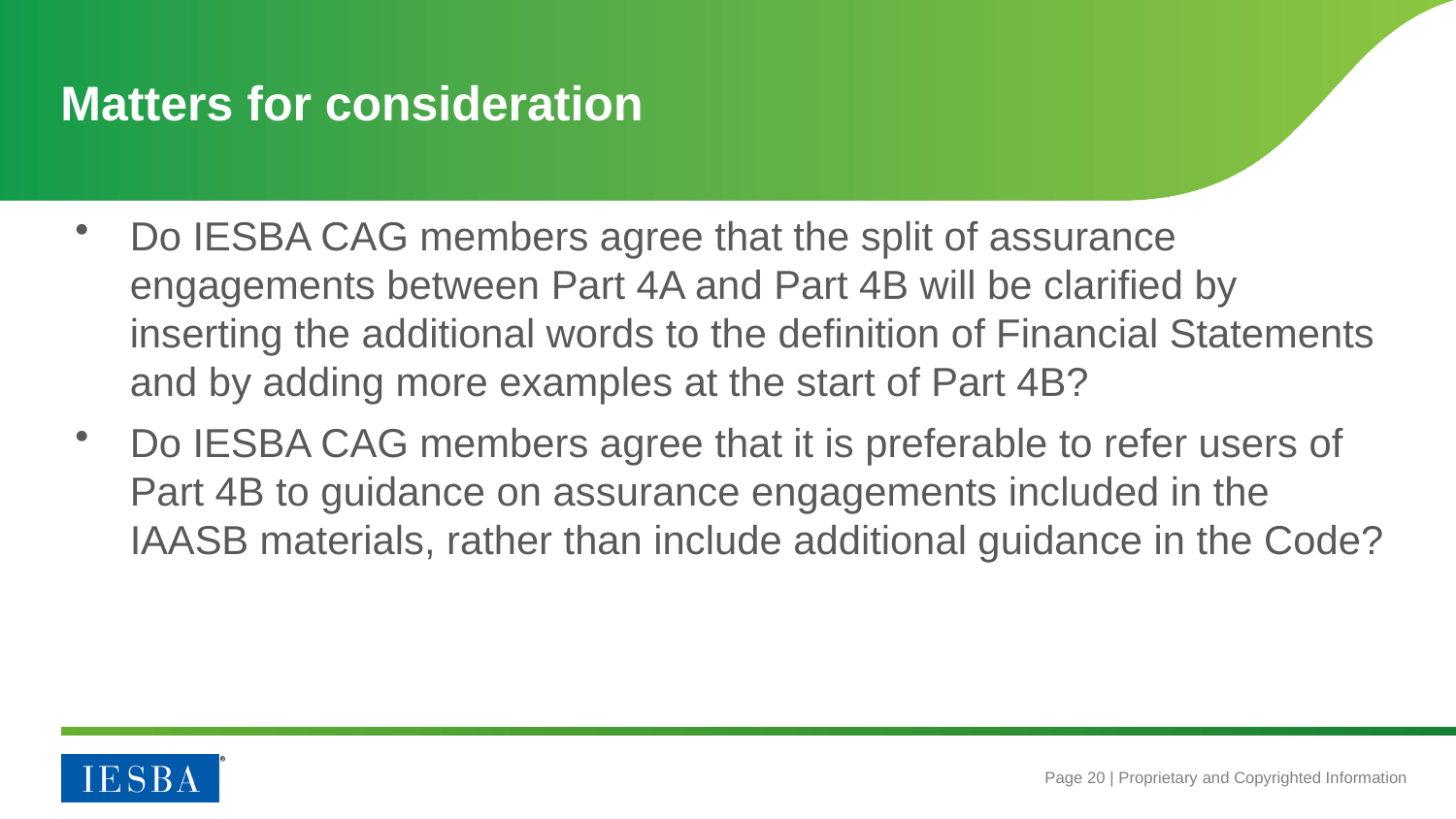

# Matters for consideration
Do IESBA CAG members agree that the split of assurance engagements between Part 4A and Part 4B will be clarified by inserting the additional words to the definition of Financial Statements and by adding more examples at the start of Part 4B?
Do IESBA CAG members agree that it is preferable to refer users of Part 4B to guidance on assurance engagements included in the IAASB materials, rather than include additional guidance in the Code?